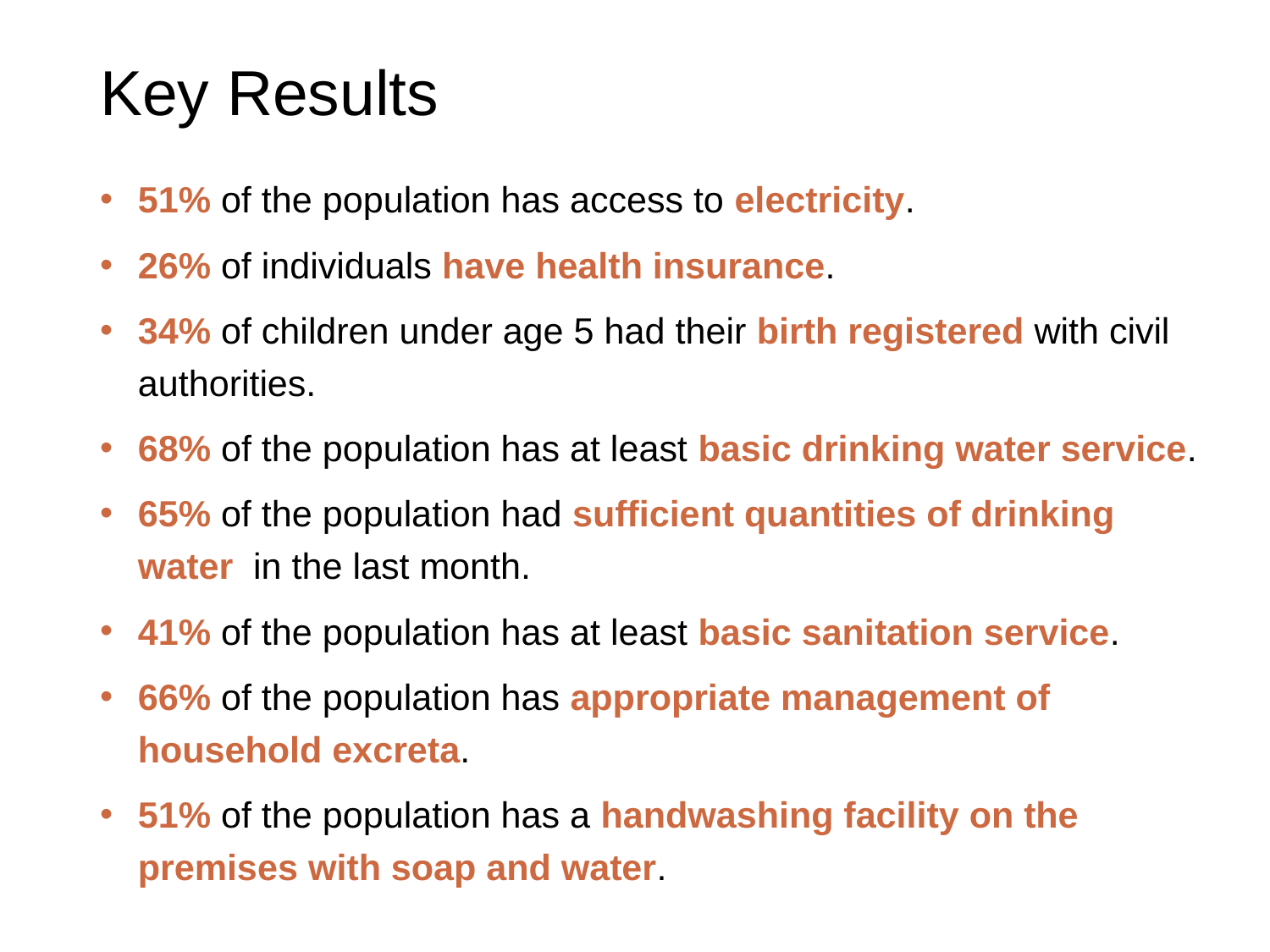

# Key Results
51% of the population has access to electricity.
26% of individuals have health insurance.
34% of children under age 5 had their birth registered with civil authorities.
68% of the population has at least basic drinking water service.
65% of the population had sufficient quantities of drinking water  in the last month.
41% of the population has at least basic sanitation service.
66% of the population has appropriate management of household excreta.
51% of the population has a handwashing facility on the premises with soap and water.